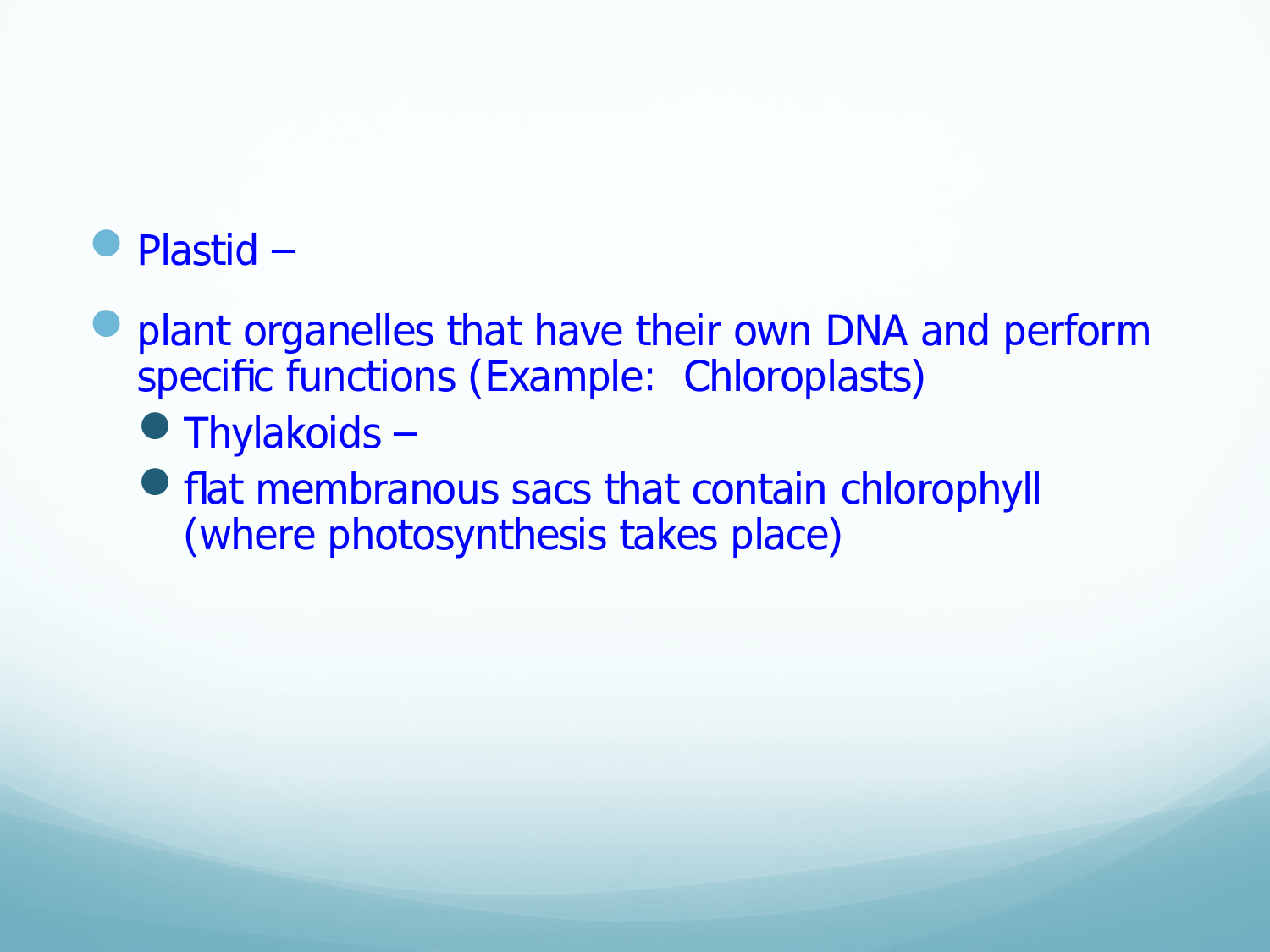

#
Plastid –
plant organelles that have their own DNA and perform specific functions (Example:  Chloroplasts)
Thylakoids –
flat membranous sacs that contain chlorophyll (where photosynthesis takes place)